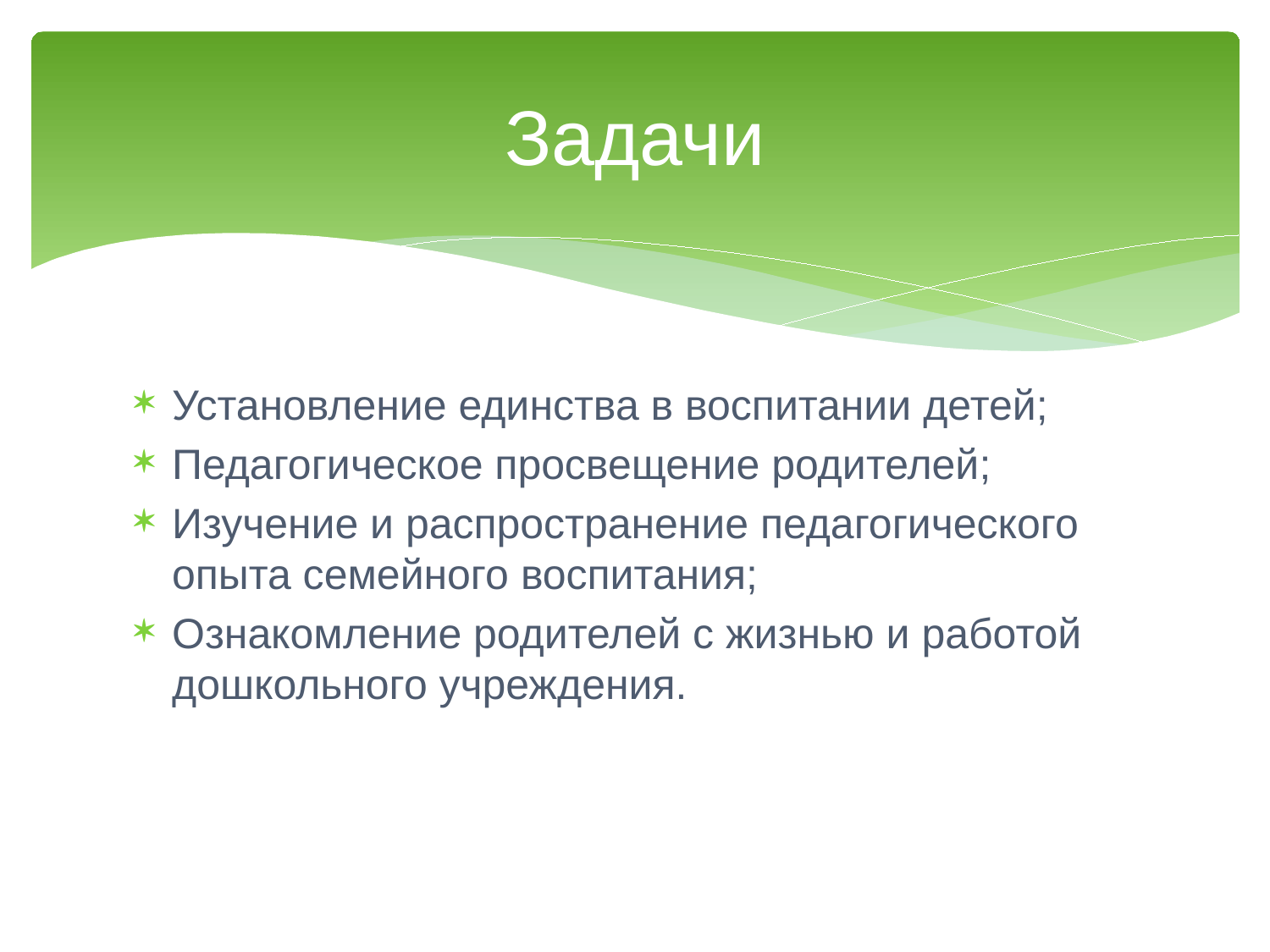

# Задачи
Установление единства в воспитании детей;
Педагогическое просвещение родителей;
Изучение и распространение педагогического опыта семейного воспитания;
Ознакомление родителей с жизнью и работой дошкольного учреждения.